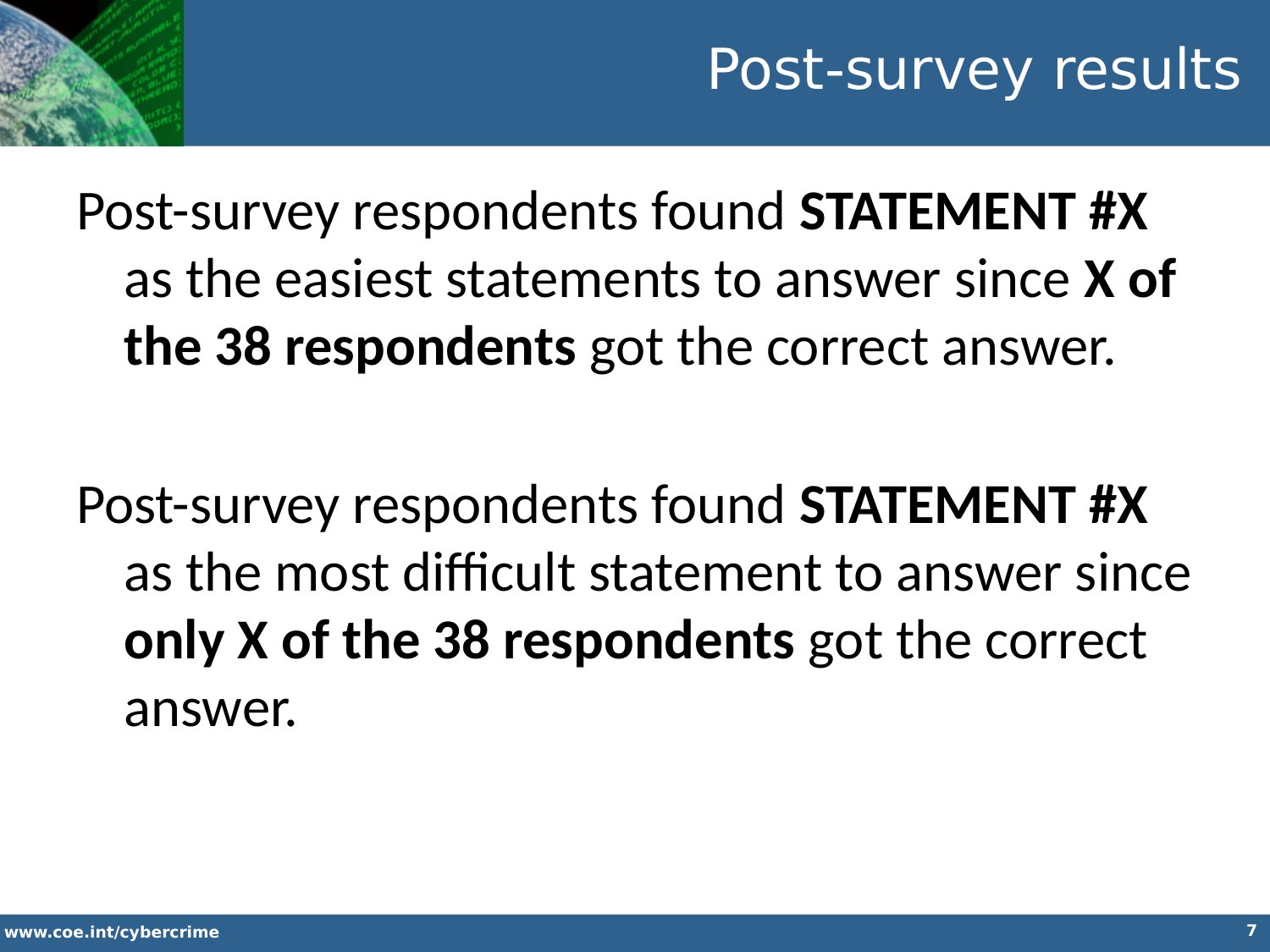

Post-survey results
Post-survey respondents found STATEMENT #X as the easiest statements to answer since X of the 38 respondents got the correct answer.

Post-survey respondents found STATEMENT #X as the most difficult statement to answer since only X of the 38 respondents got the correct answer.